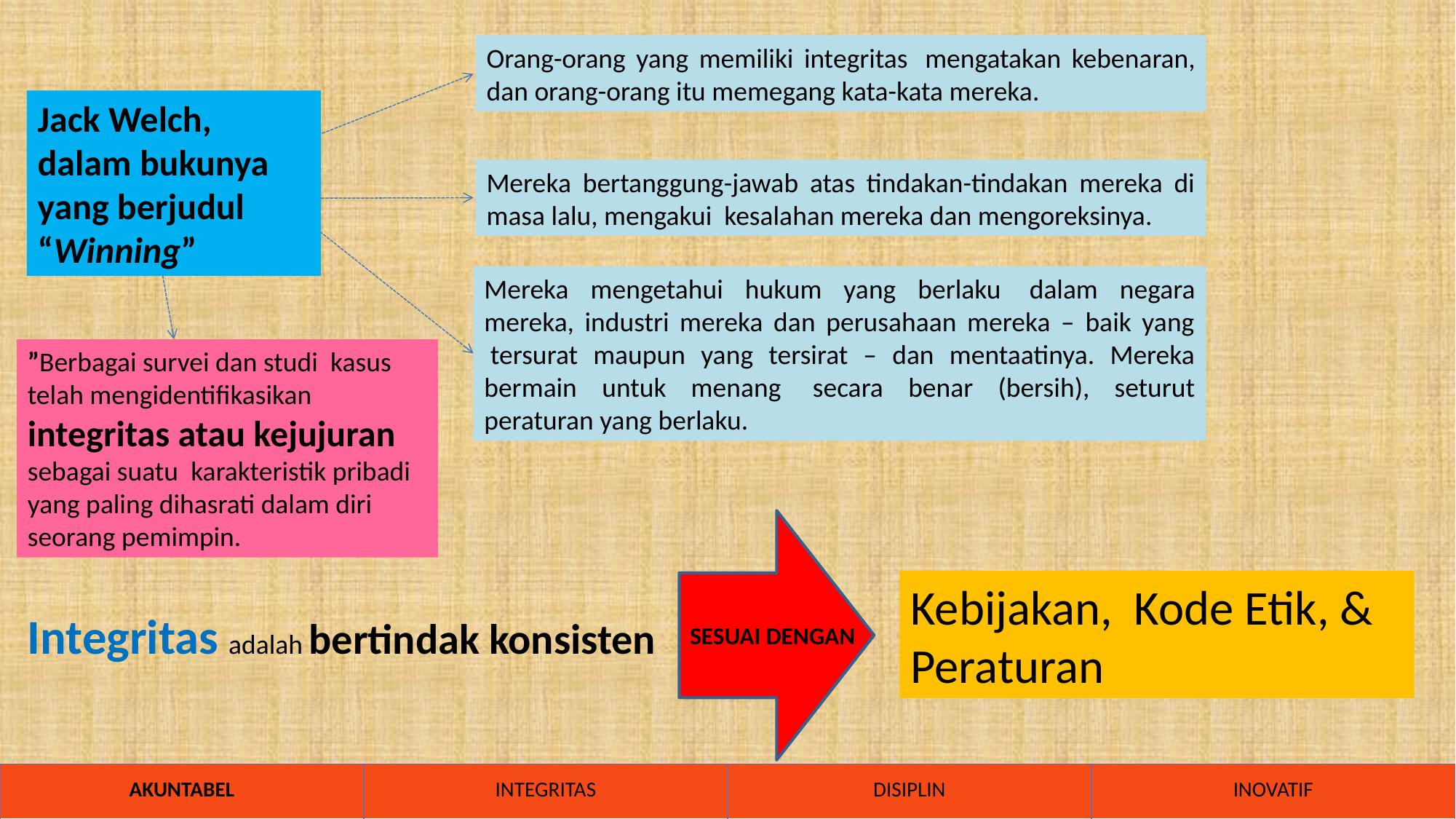

Orang-orang yang memiliki integritas  mengatakan kebenaran, dan orang-orang itu memegang kata-kata mereka.
Jack Welch, dalam bukunya yang berjudul “Winning”
Mereka bertanggung-jawab atas tindakan-tindakan mereka di masa lalu, mengakui  kesalahan mereka dan mengoreksinya.
Mereka mengetahui hukum yang berlaku  dalam negara mereka, industri mereka dan perusahaan mereka – baik yang  tersurat maupun yang tersirat – dan mentaatinya. Mereka bermain untuk menang  secara benar (bersih), seturut peraturan yang berlaku.
”Berbagai survei dan studi  kasus telah mengidentifikasikan integritas atau kejujuran sebagai suatu  karakteristik pribadi yang paling dihasrati dalam diri seorang pemimpin.

Kebijakan,  Kode Etik, & Peraturan
Integritas adalah bertindak konsisten
SESUAI DENGAN
| AKUNTABEL | INTEGRITAS | DISIPLIN | INOVATIF |
| --- | --- | --- | --- |